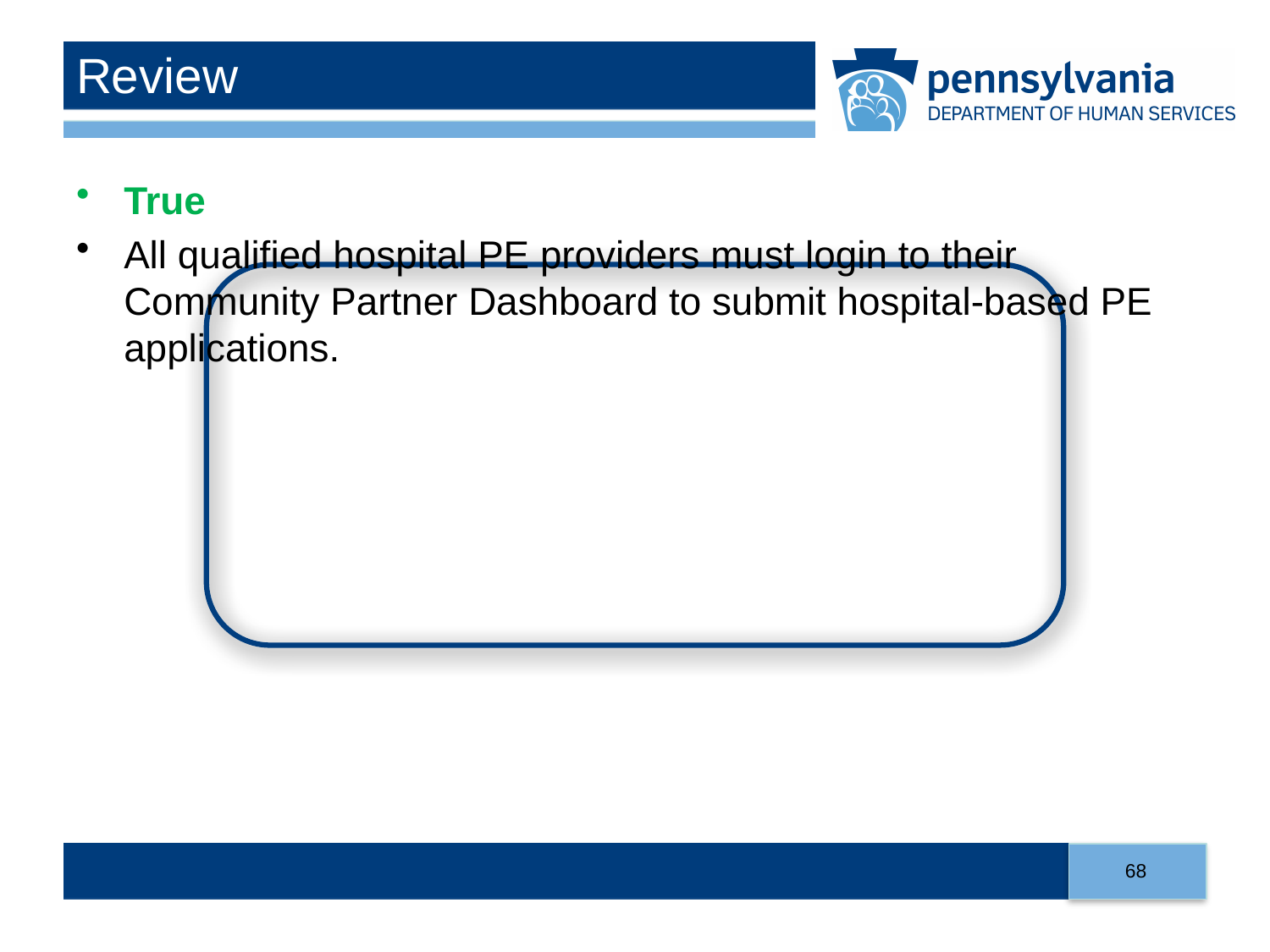

# Review
True
All qualified hospital PE providers must login to their Community Partner Dashboard to submit hospital-based PE applications.
68